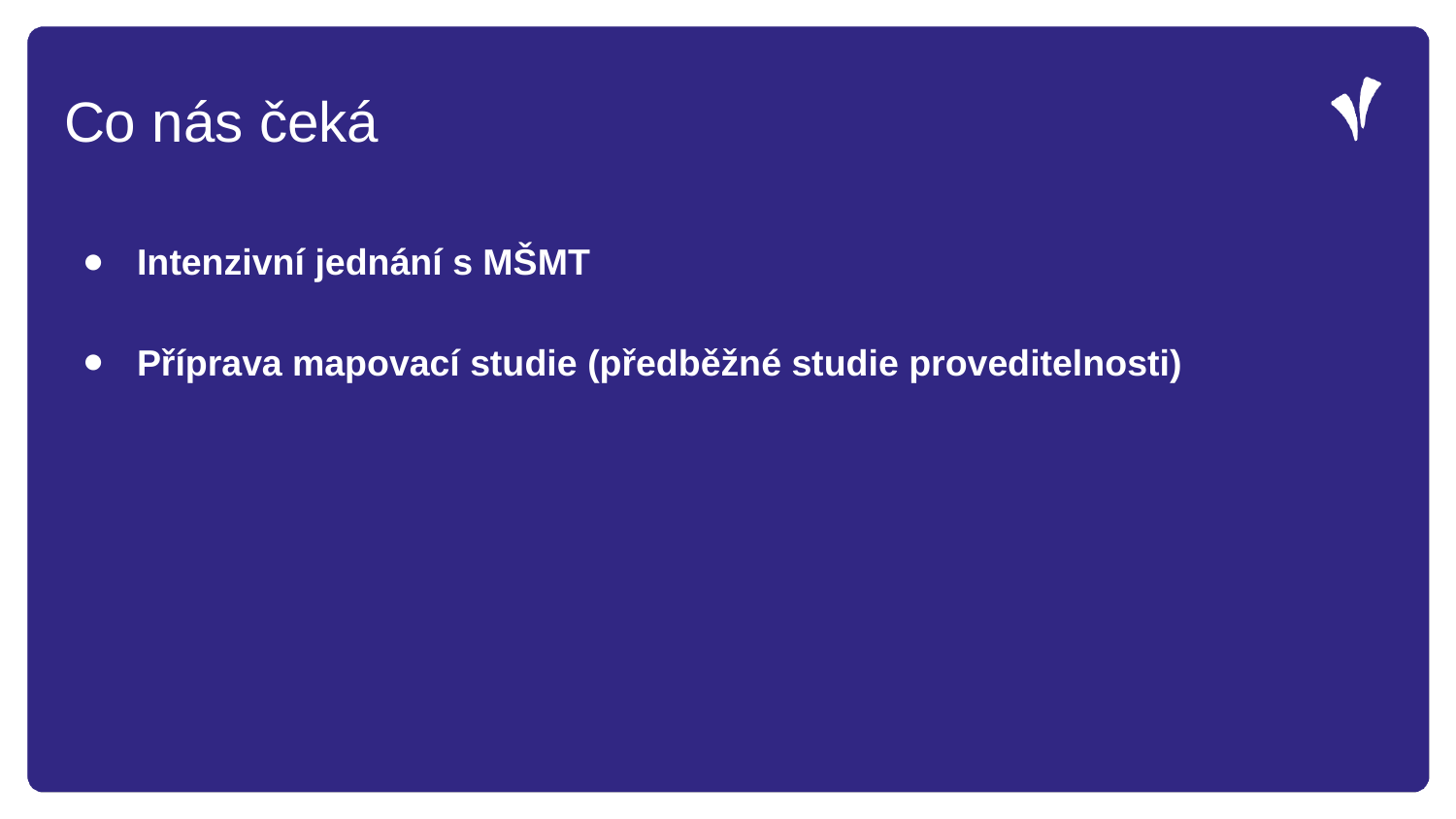

Co nás čeká
Intenzivní jednání s MŠMT

Příprava mapovací studie (předběžné studie proveditelnosti)